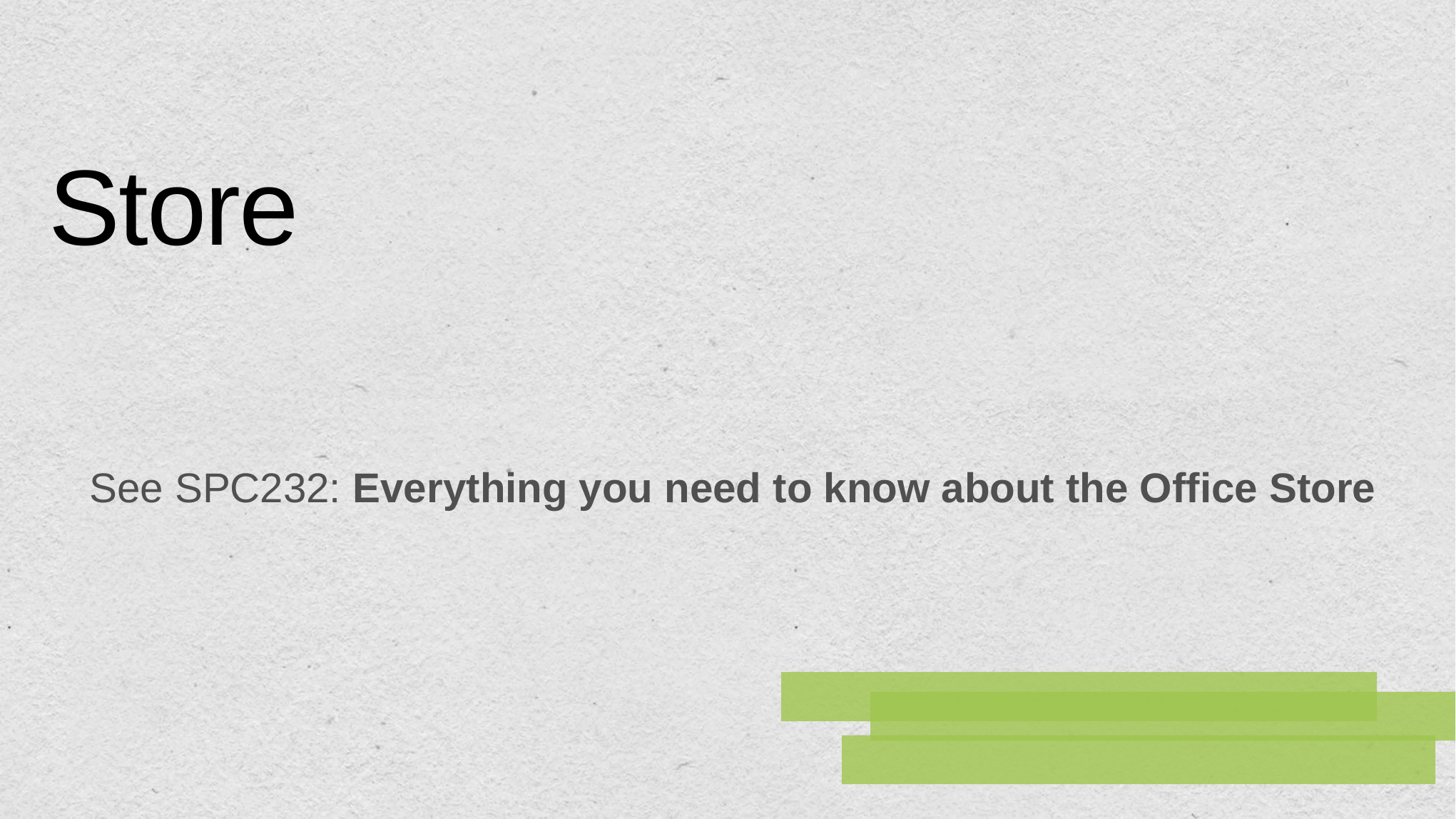

# Store
See SPC232: Everything you need to know about the Office Store